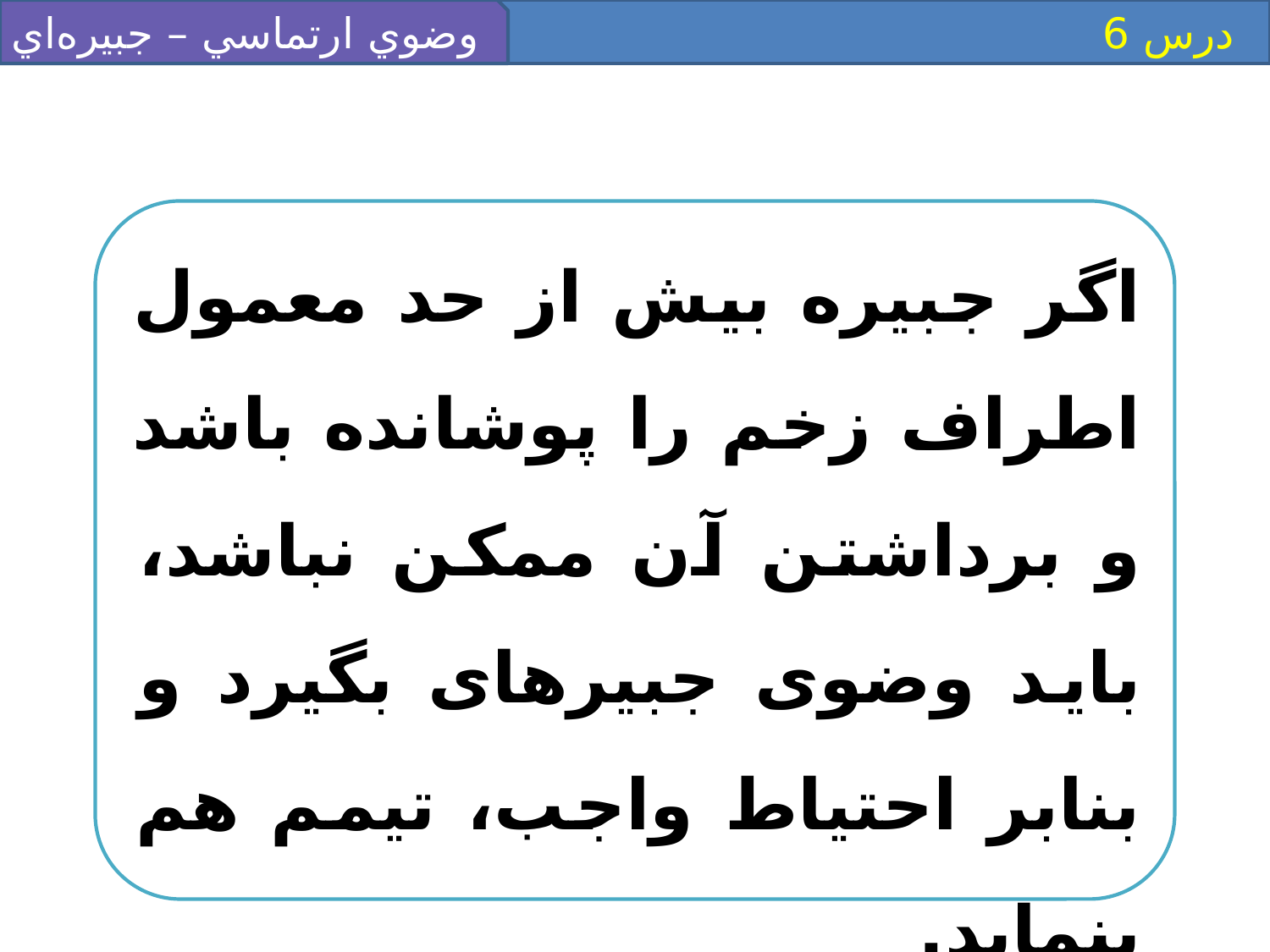

وضوي ارتماسي – جبيره‌اي
 درس 6

اگر جبيره بيش از حد معمول اطراف زخم را پوشانده باشد و برداشتن آن ممكن نباشد، بايد وضوى جبيره‏اى بگيرد و بنابر احتياط واجب، تيمم هم بنمايد.